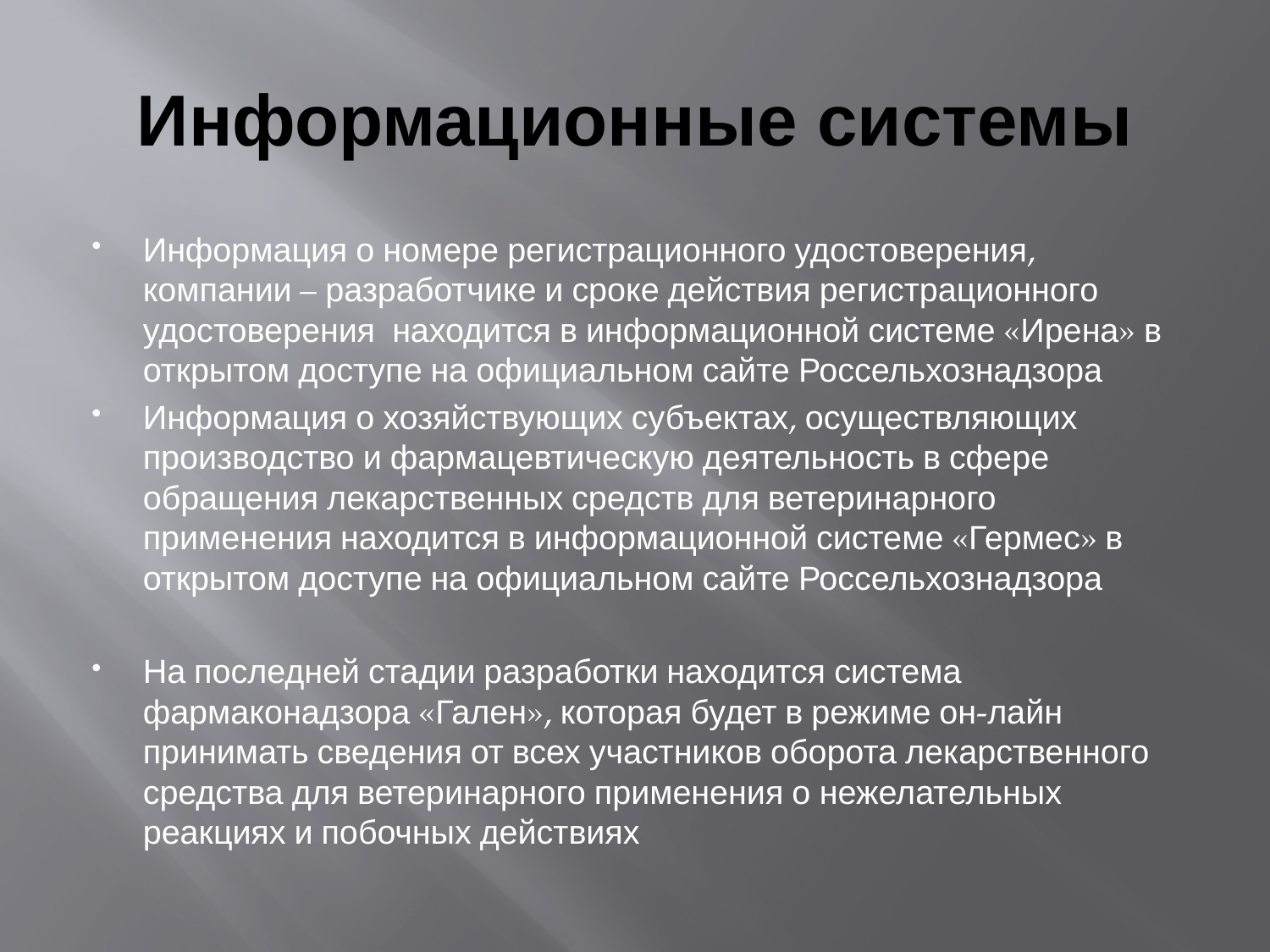

# Информационные системы
Информация о номере регистрационного удостоверения, компании – разработчике и сроке действия регистрационного удостоверения  находится в информационной системе «Ирена» в открытом доступе на официальном сайте Россельхознадзора
Информация о хозяйствующих субъектах, осуществляющих производство и фармацевтическую деятельность в сфере обращения лекарственных средств для ветеринарного применения находится в информационной системе «Гермес» в открытом доступе на официальном сайте Россельхознадзора

На последней стадии разработки находится система фармаконадзора «Гален», которая будет в режиме он-лайн принимать сведения от всех участников оборота лекарственного средства для ветеринарного применения о нежелательных реакциях и побочных действиях